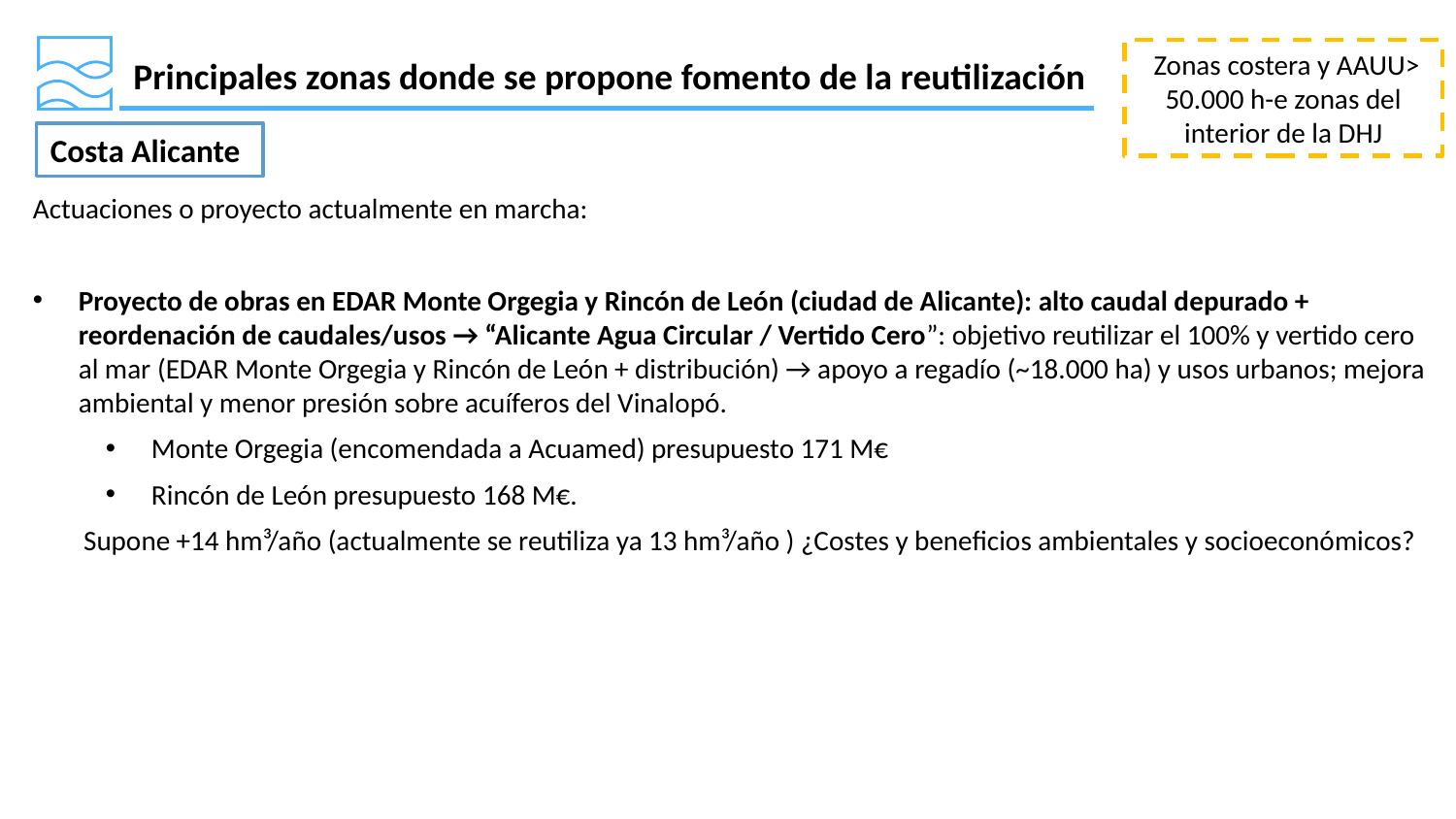

Zonas costera y AAUU> 50.000 h-e zonas del interior de la DHJ
Principales zonas donde se propone fomento de la reutilización
Costa Alicante
Actuaciones o proyecto actualmente en marcha:

Proyecto de obras en EDAR Monte Orgegia y Rincón de León (ciudad de Alicante): alto caudal depurado + reordenación de caudales/usos → “Alicante Agua Circular / Vertido Cero”: objetivo reutilizar el 100% y vertido cero al mar (EDAR Monte Orgegia y Rincón de León + distribución) → apoyo a regadío (~18.000 ha) y usos urbanos; mejora ambiental y menor presión sobre acuíferos del Vinalopó.
Monte Orgegia (encomendada a Acuamed) presupuesto 171 M€
Rincón de León presupuesto 168 M€.
        Supone +14 hm³/año (actualmente se reutiliza ya 13 hm³/año ) ¿Costes y beneficios ambientales y socioeconómicos?